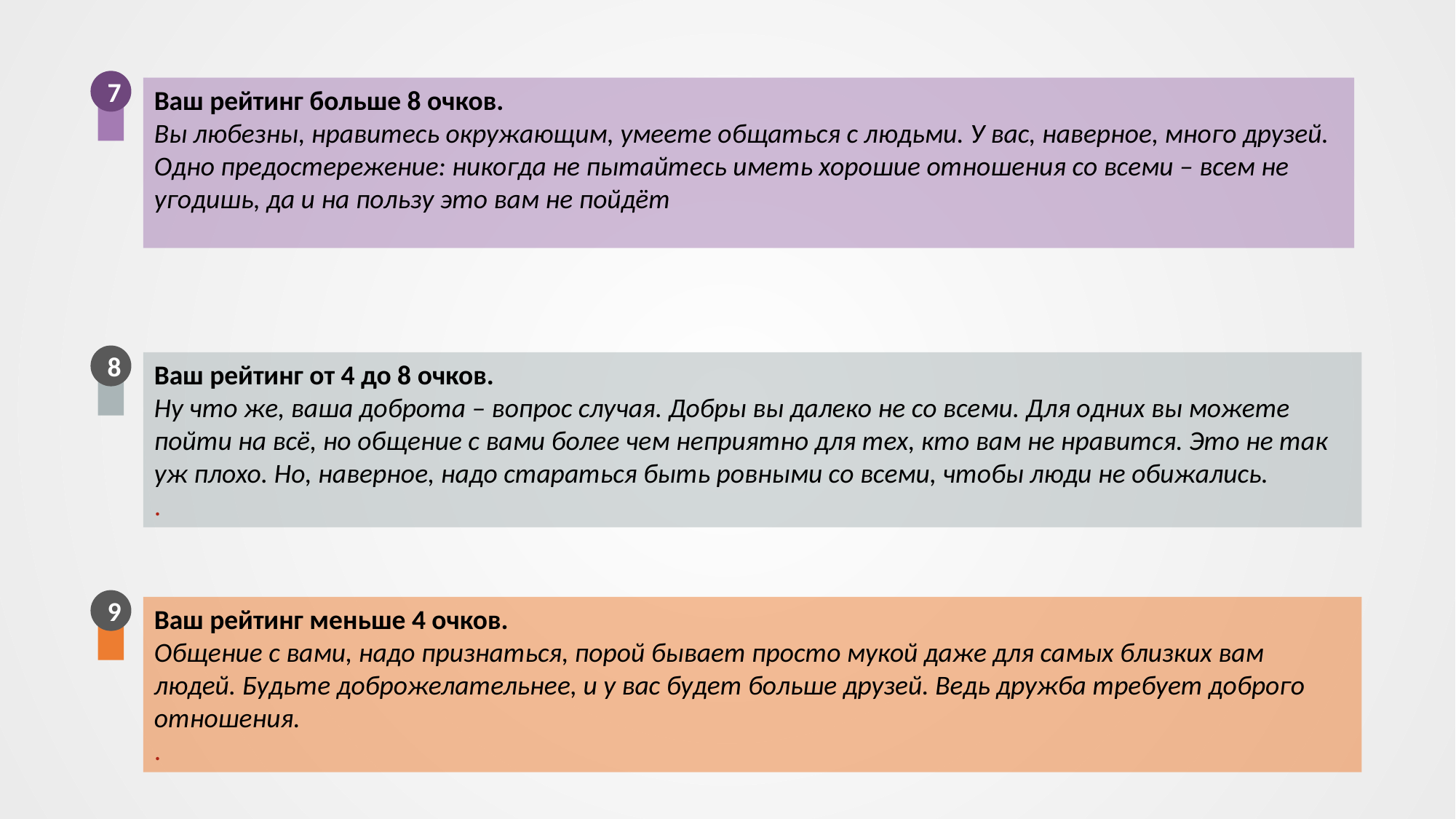

7

Ваш рейтинг больше 8 очков.
Вы любезны, нравитесь окружающим, умеете общаться с людьми. У вас, наверное, много друзей. Одно предостережение: никогда не пытайтесь иметь хорошие отношения со всеми – всем не угодишь, да и на пользу это вам не пойдёт
8

Ваш рейтинг от 4 до 8 очков.
Ну что же, ваша доброта – вопрос случая. Добры вы далеко не со всеми. Для одних вы можете пойти на всё, но общение с вами более чем неприятно для тех, кто вам не нравится. Это не так уж плохо. Но, наверное, надо стараться быть ровными со всеми, чтобы люди не обижались.
.
9

Ваш рейтинг меньше 4 очков.
Общение с вами, надо признаться, порой бывает просто мукой даже для самых близких вам людей. Будьте доброжелательнее, и у вас будет больше друзей. Ведь дружба требует доброго отношения.
.